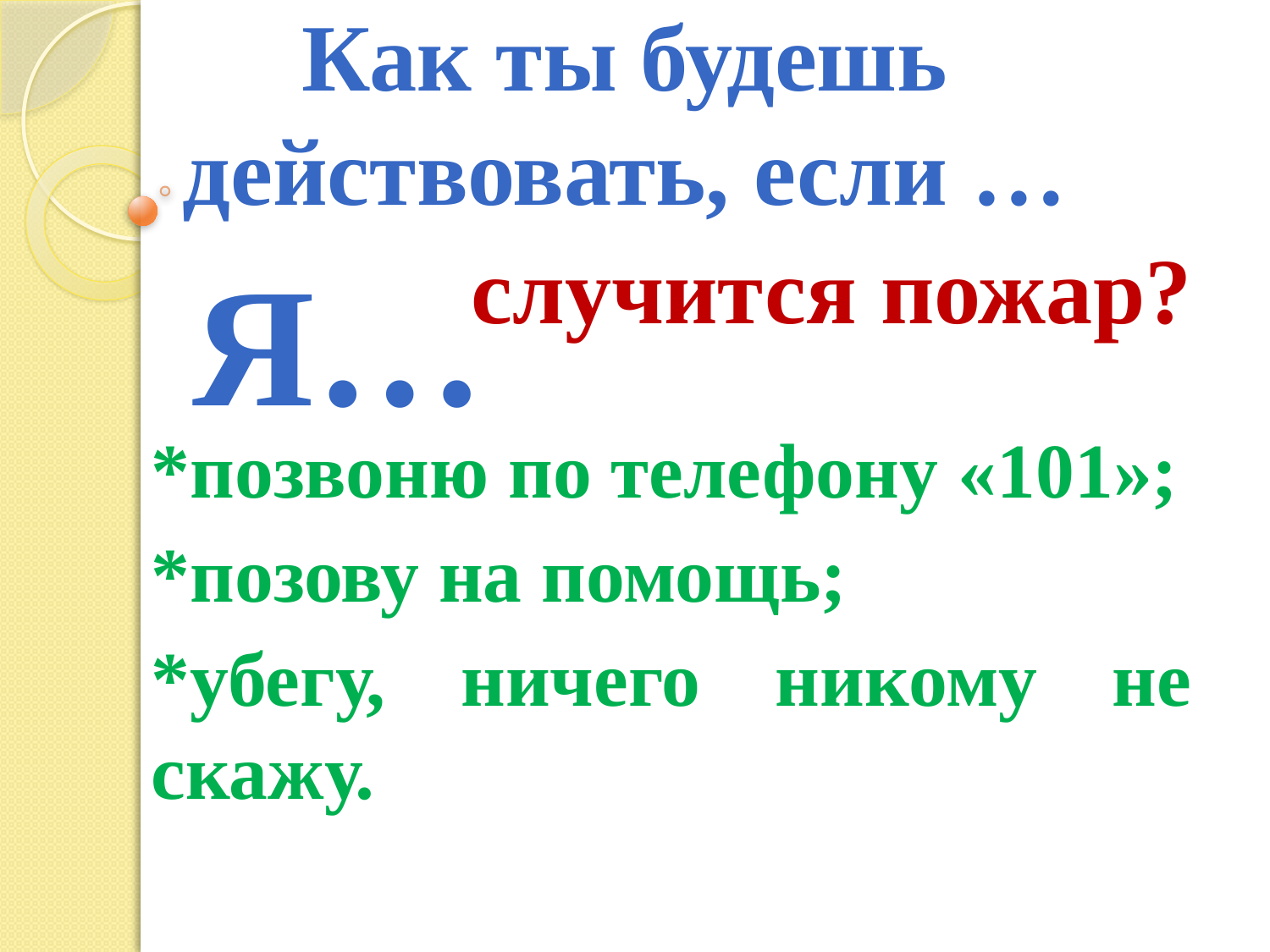

# Как ты будешь действовать, если …
Я…
случится пожар?
*позвоню по телефону «101»;
*позову на помощь;
*убегу, ничего никому не скажу.